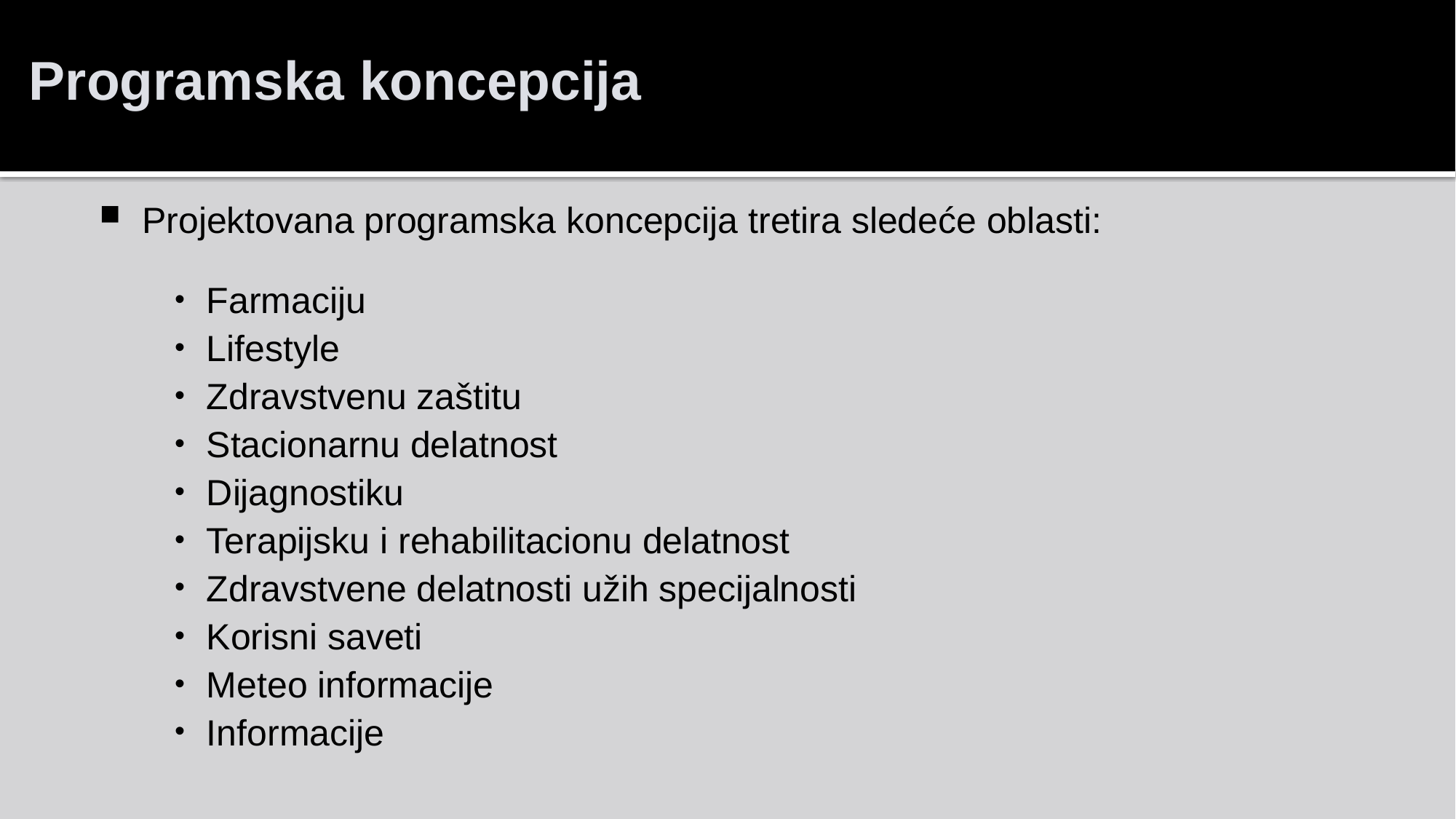

Programska koncepcija

Projektovana programska koncepcija tretira sledeće oblasti:

Farmaciju
Lifestyle
Zdravstvenu zaštitu
Stacionarnu delatnost
Dijagnostiku
Terapijsku i rehabilitacionu delatnost
Zdravstvene delatnosti užih specijalnosti
Korisni saveti
Meteo informacije
Informacije